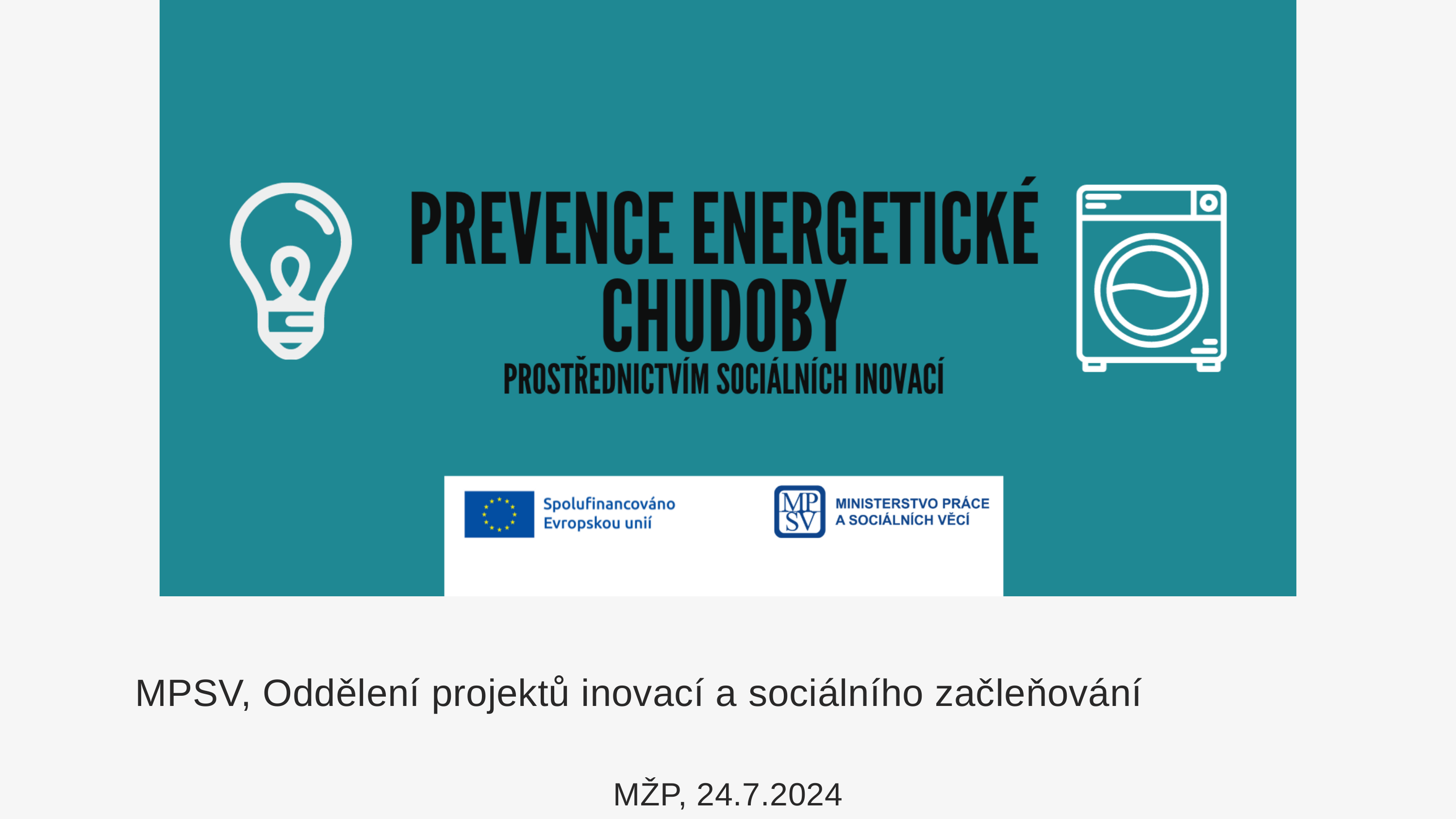

MPSV, Oddělení projektů inovací a sociálního začleňování

MŽP, 24.7.2024